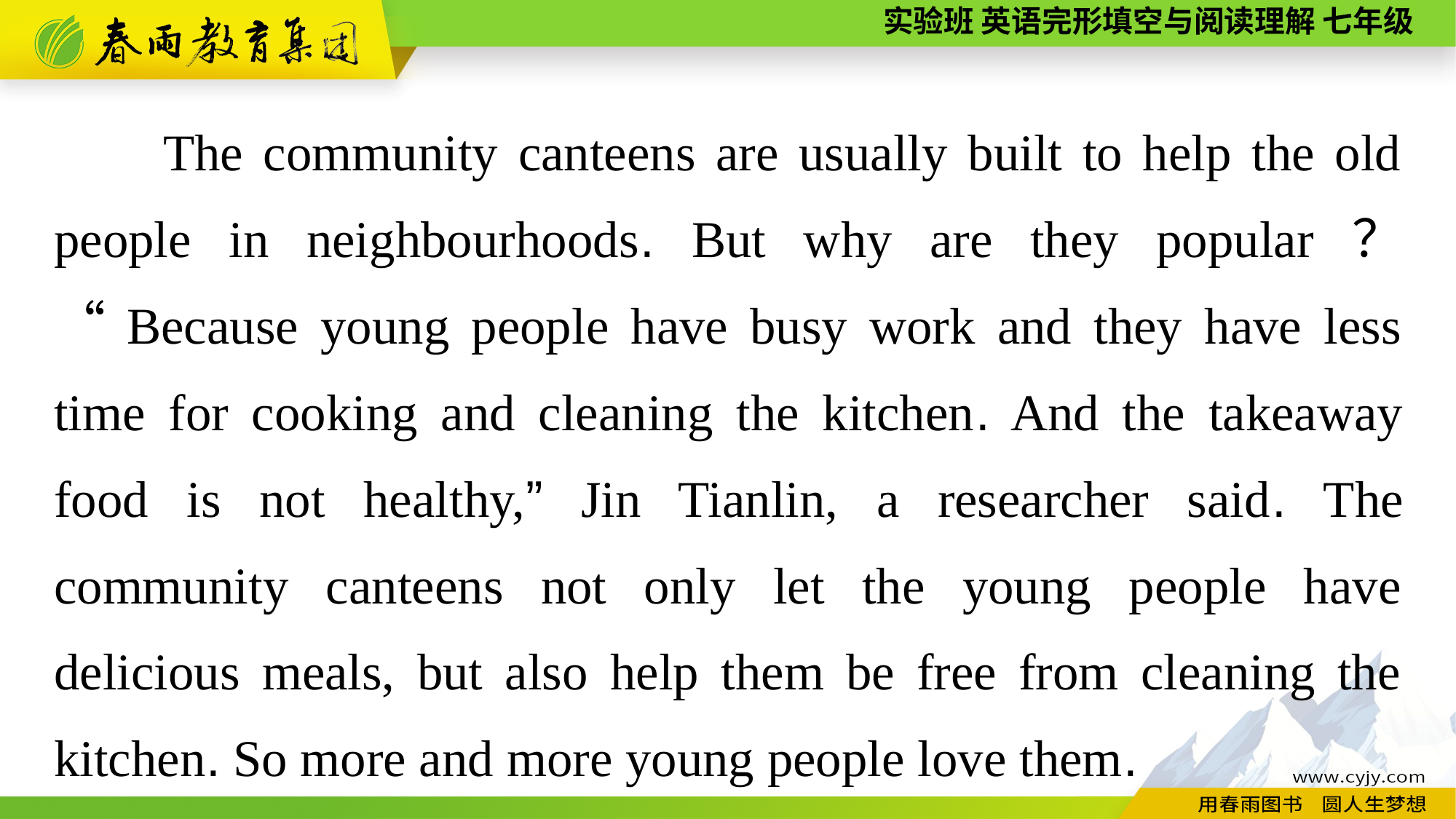

The community canteens are usually built to help the old people in neighbourhoods. But why are they popular？ “Because young people have busy work and they have less time for cooking and cleaning the kitchen. And the takeaway food is not healthy,” Jin Tianlin, a researcher said. The community canteens not only let the young people have delicious meals, but also help them be free from cleaning the kitchen. So more and more young people love them.